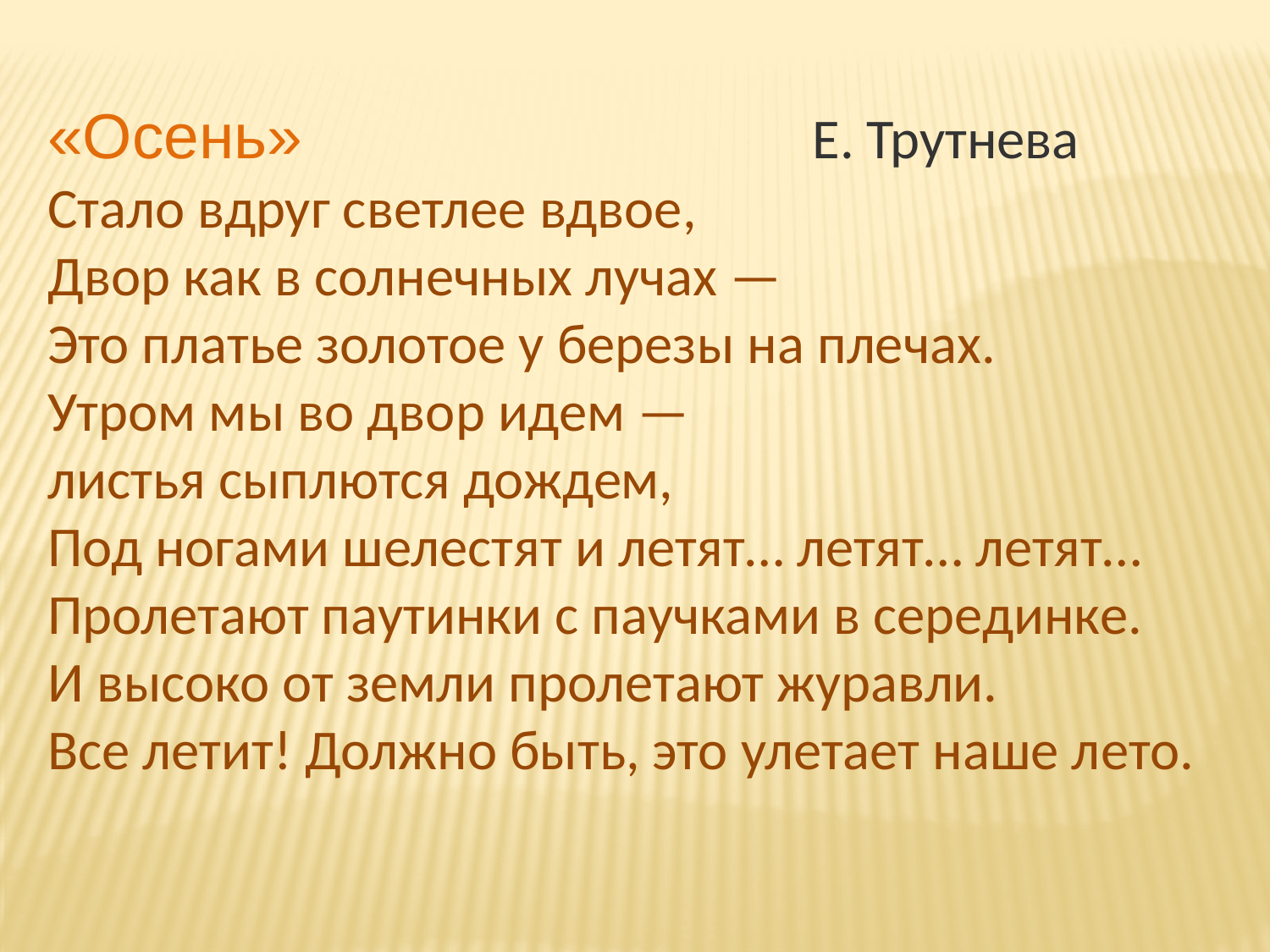

«Осень»                             Е. Трутнева
Стало вдруг светлее вдвое,
Двор как в солнечных лучах —
Это платье золотое у березы на плечах.
Утром мы во двор идем —
листья сыплются дождем,
Под ногами шелестят и летят… летят… летят…
Пролетают паутинки с паучками в серединке.
И высоко от земли пролетают журавли.
Все летит! Должно быть, это улетает наше лето.